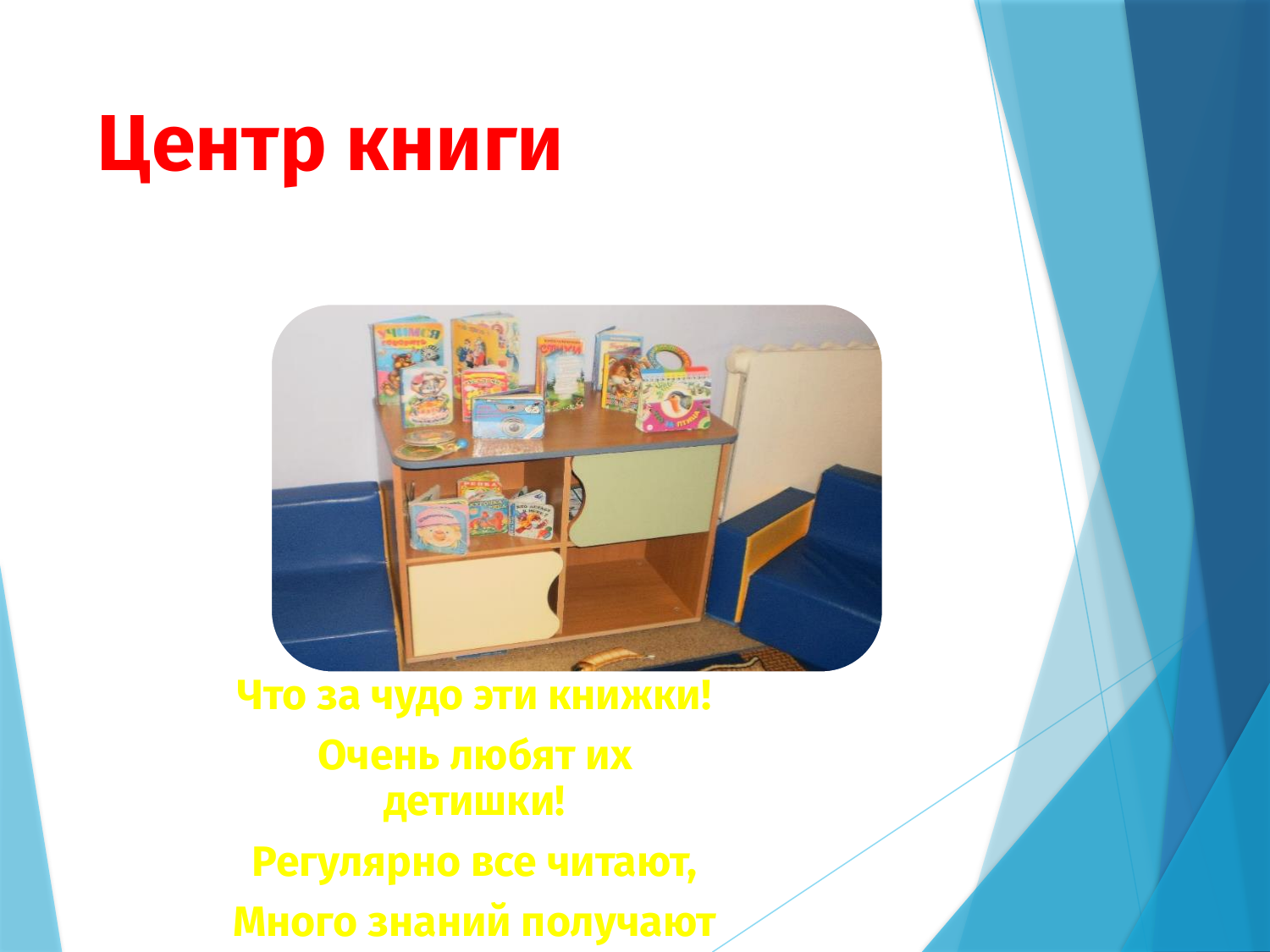

# Центр книги
Что за чудо эти книжки!
Очень любят их детишки!
 Регулярно все читают,
Много знаний получают